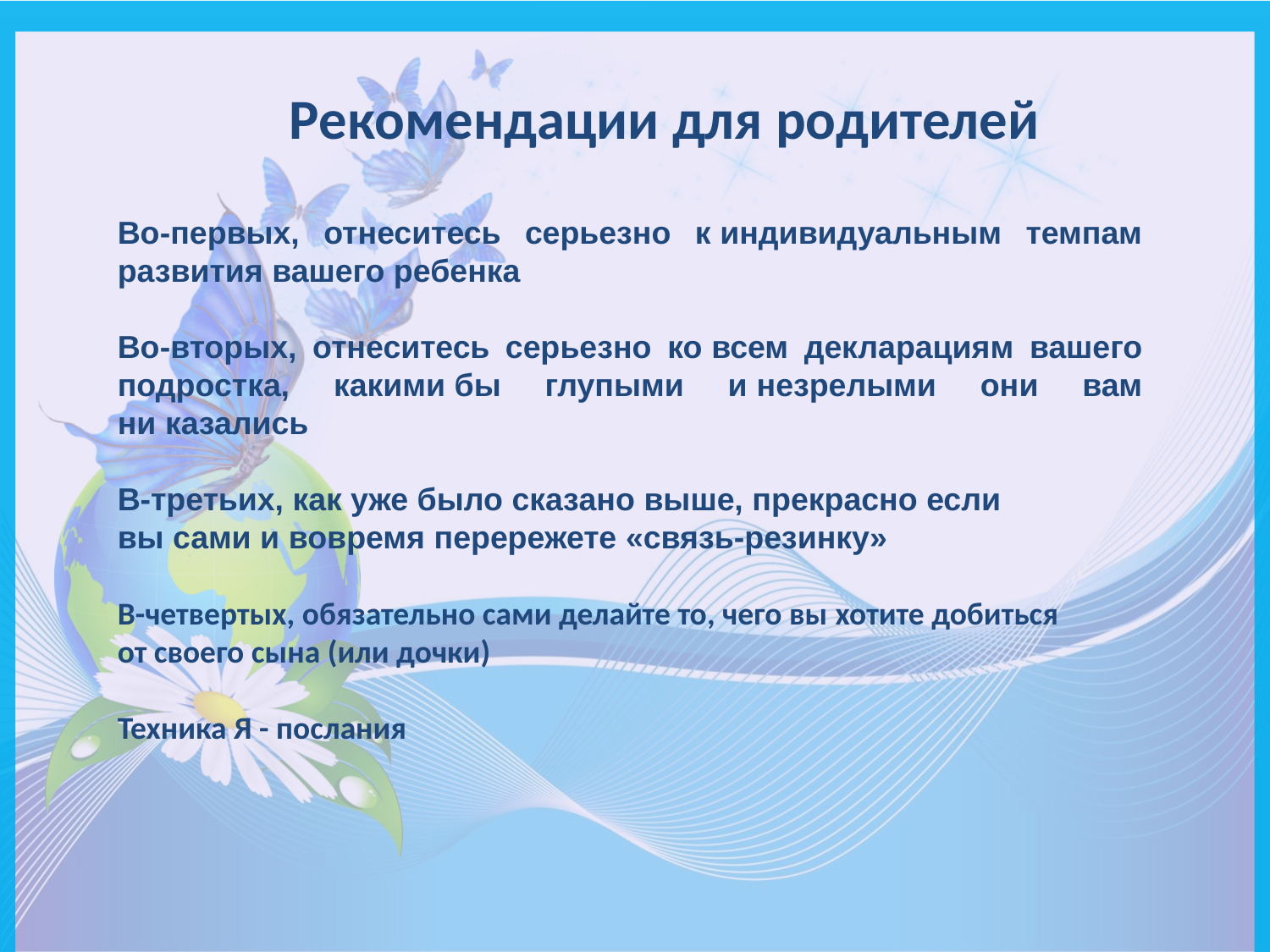

# Рекомендации для родителей
Во-первых, отнеситесь серьезно к индивидуальным темпам развития вашего ребенка

Во-вторых, отнеситесь серьезно ко всем декларациям вашего подростка, какими бы глупыми и незрелыми они вам ни казались

В-третьих, как уже было сказано выше, прекрасно если вы сами и вовремя перережете «связь-резинку»

В-четвертых, обязательно сами делайте то, чего вы хотите добиться от своего сына (или дочки)

Техника Я - послания